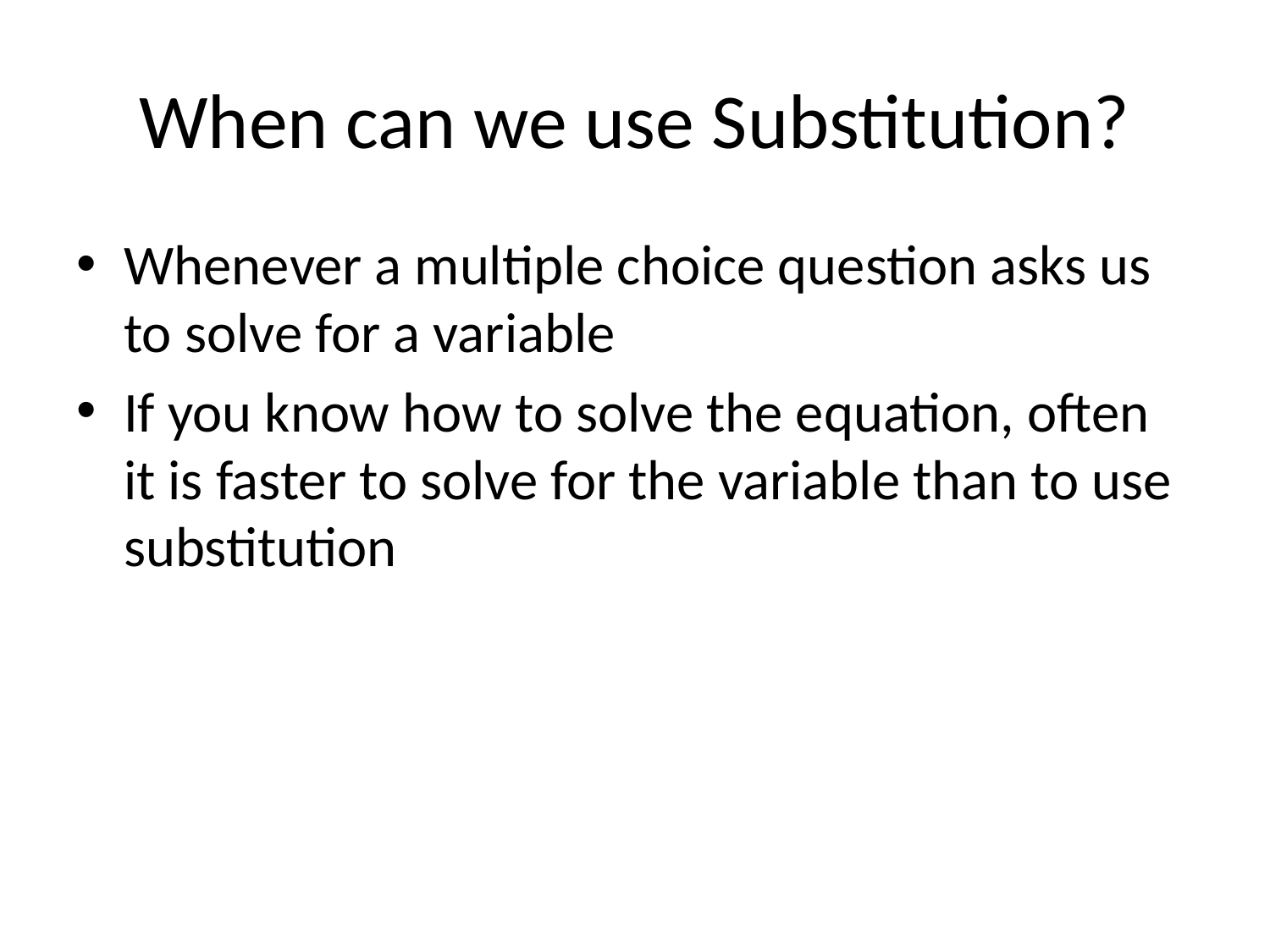

# When can we use Substitution?
Whenever a multiple choice question asks us to solve for a variable
If you know how to solve the equation, often it is faster to solve for the variable than to use substitution